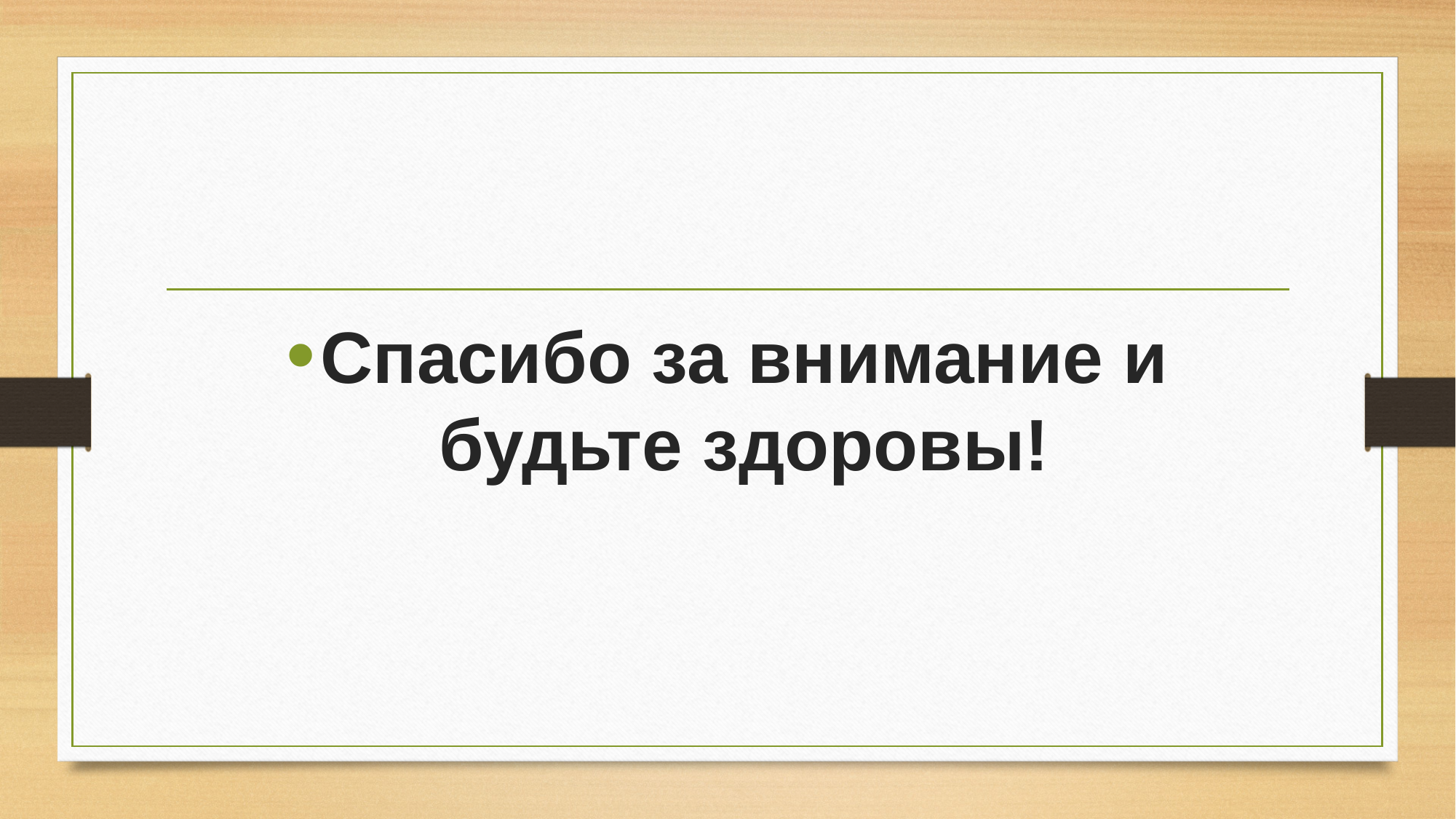

#
Спасибо за внимание и будьте здоровы!